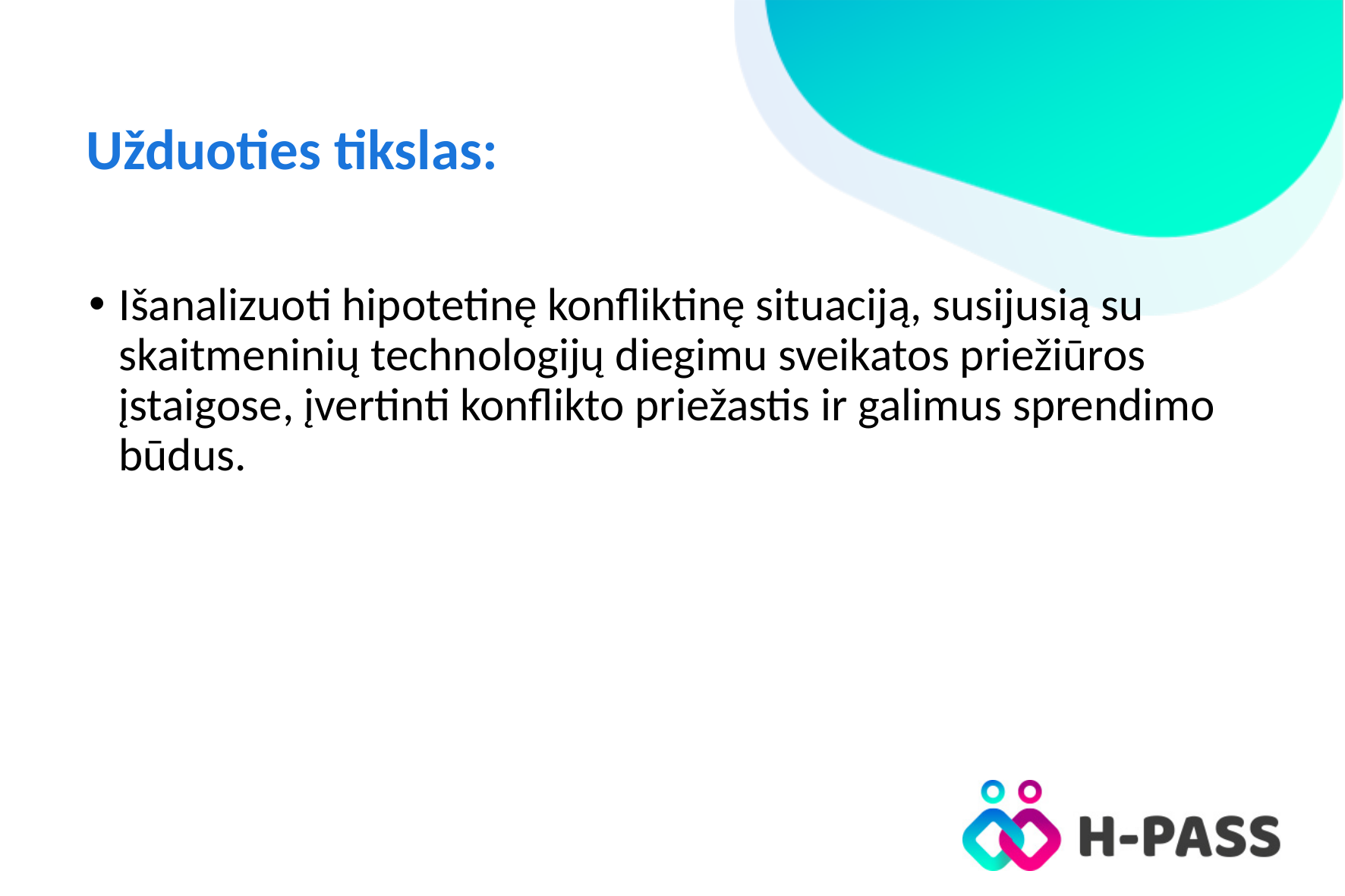

# Užduoties tikslas:
Išanalizuoti hipotetinę konfliktinę situaciją, susijusią su skaitmeninių technologijų diegimu sveikatos priežiūros įstaigose, įvertinti konflikto priežastis ir galimus sprendimo būdus.